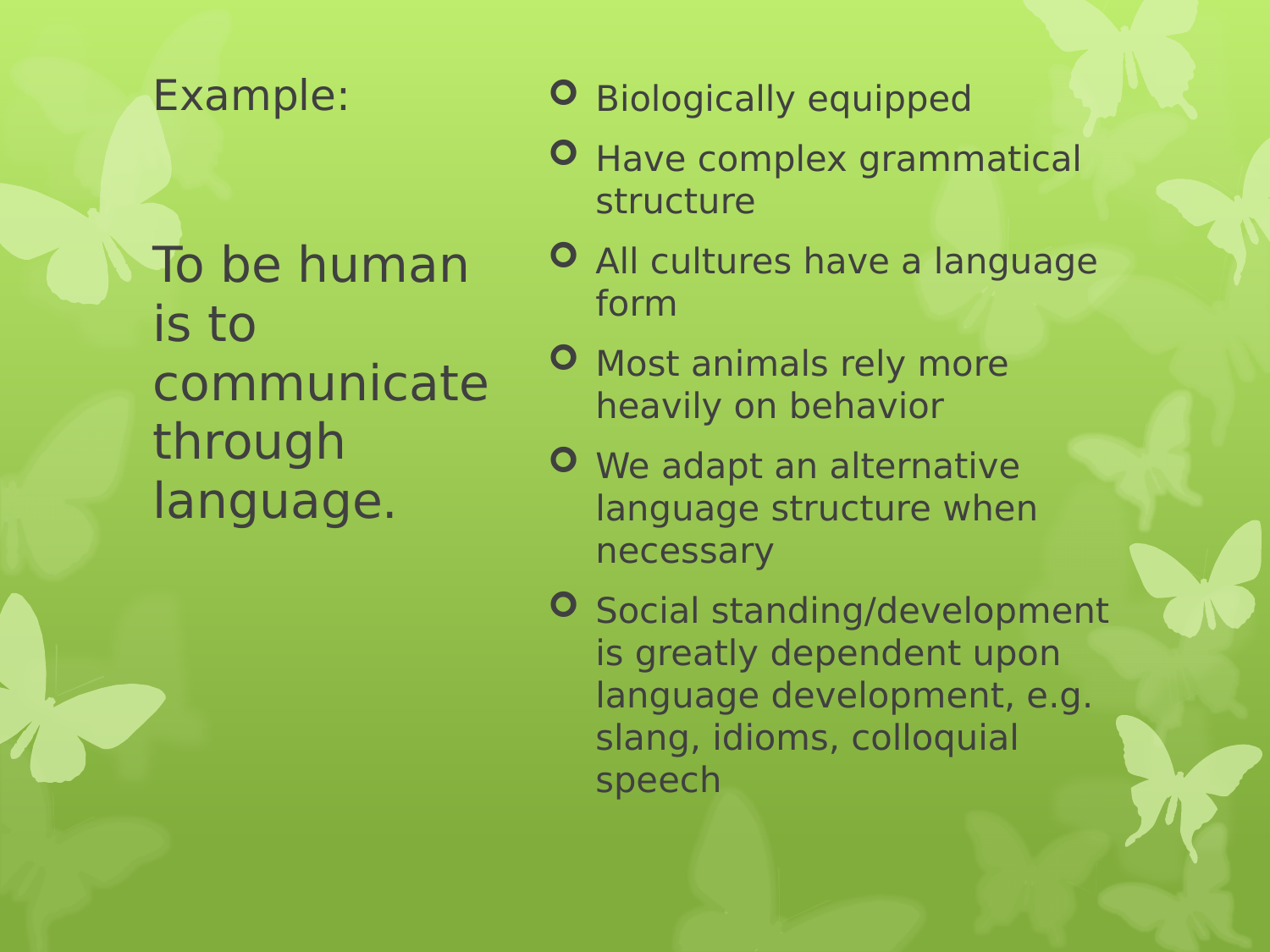

# Example:
Biologically equipped
Have complex grammatical structure
All cultures have a language form
Most animals rely more heavily on behavior
We adapt an alternative language structure when necessary
Social standing/development is greatly dependent upon language development, e.g. slang, idioms, colloquial speech
To be human is to communicate through language.